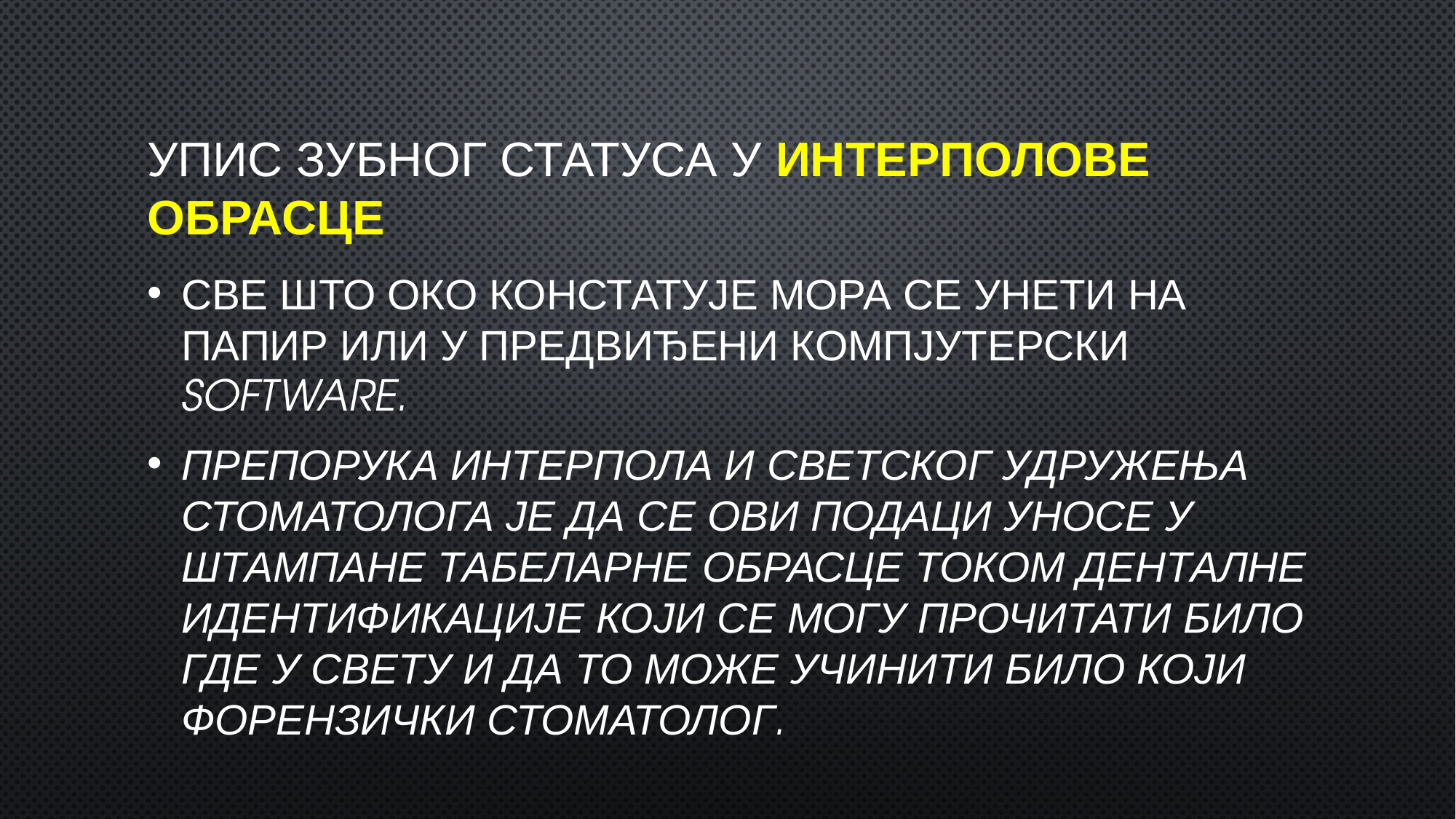

# Упис зубног статуса у интерполове обрасце
Све што око констатује мора се унети на папир или у предвиђени компјутерски software.
Препорука Интерпола и Светског Удружења стоматолога је да се ови подаци уносе у штампане табеларне обрасце током денталне идентификације који се могу прочитати било где у свету и да то може учинити било који форензички стоматолог.